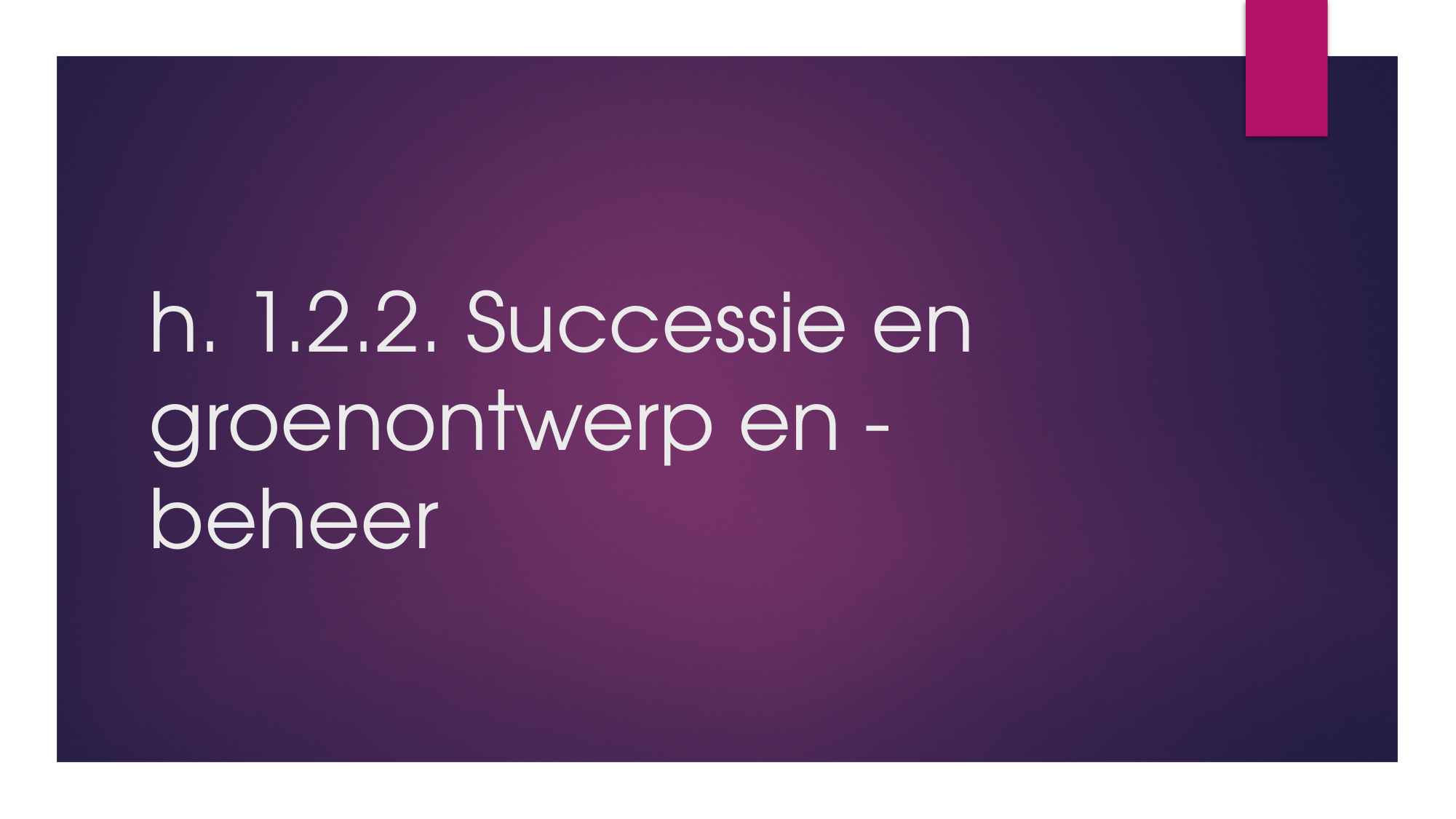

# h. 1.2.2. Successie en groenontwerp en -beheer